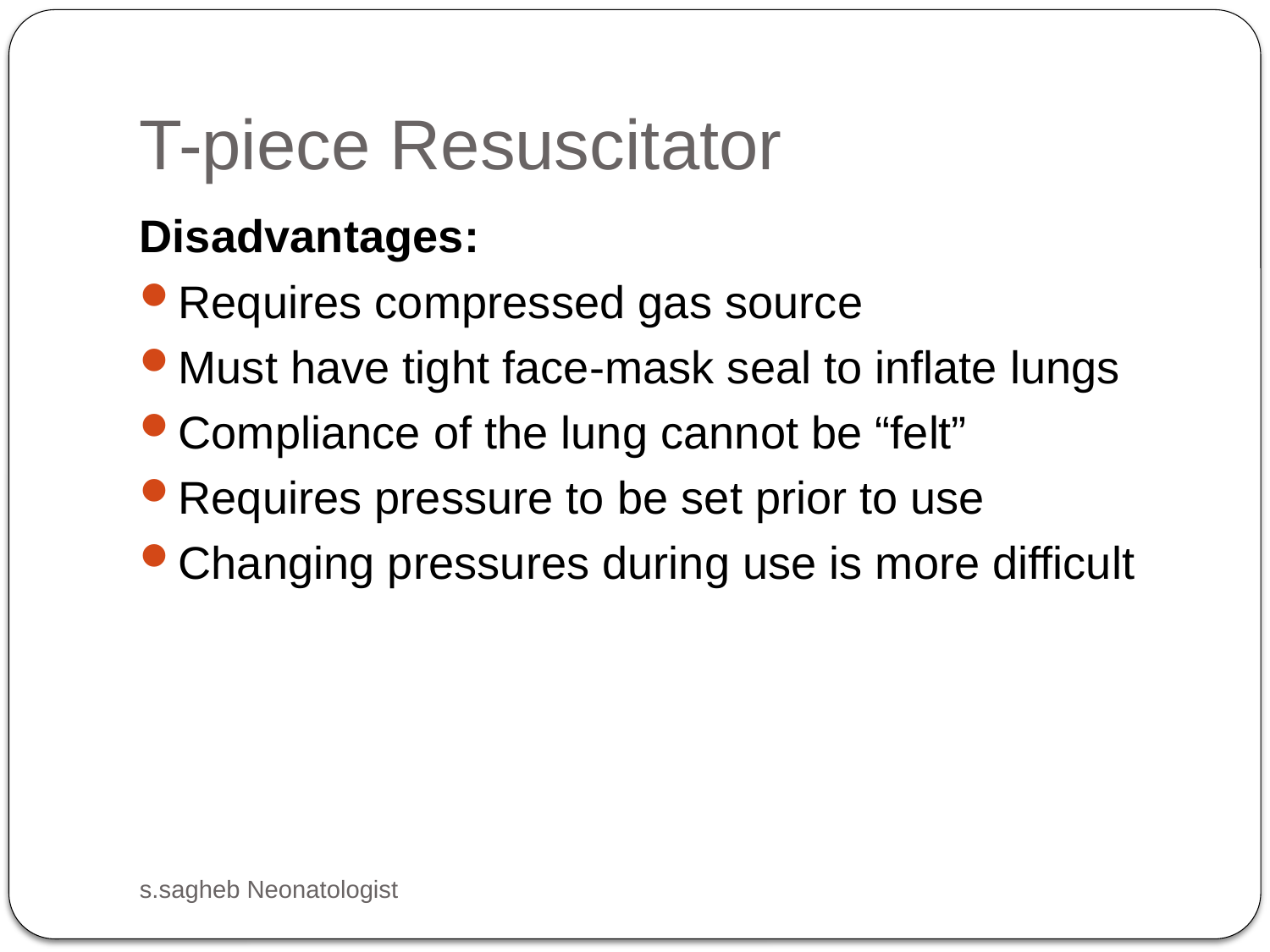

# T-piece Resuscitator
Disadvantages:
Requires compressed gas source
Must have tight face-mask seal to inflate lungs
Compliance of the lung cannot be “felt”
Requires pressure to be set prior to use
Changing pressures during use is more difficult
s.sagheb Neonatologist